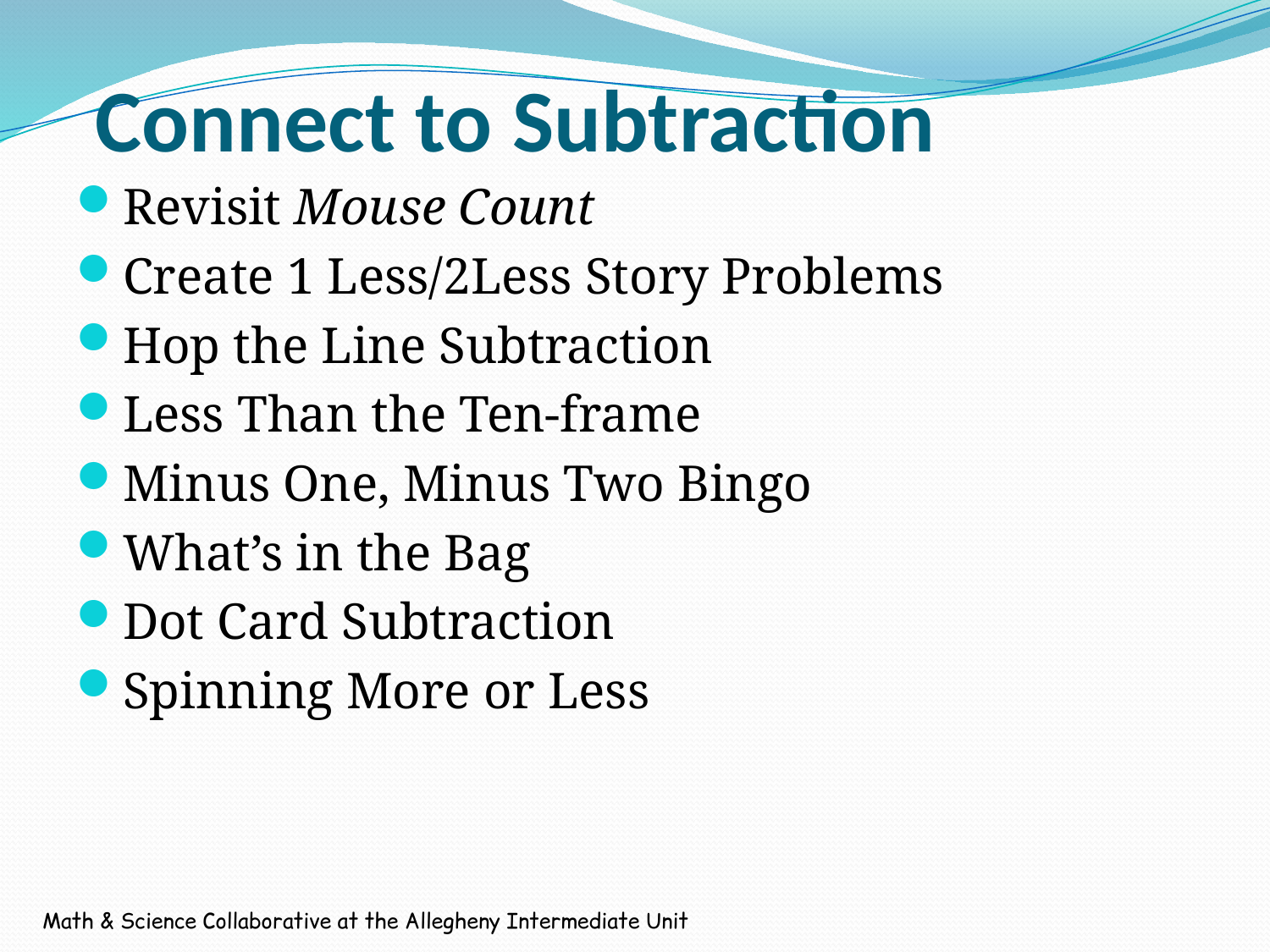

# Connect to Subtraction
Revisit Mouse Count
Create 1 Less/2Less Story Problems
Hop the Line Subtraction
Less Than the Ten-frame
Minus One, Minus Two Bingo
What’s in the Bag
Dot Card Subtraction
Spinning More or Less
Math & Science Collaborative at the Allegheny Intermediate Unit